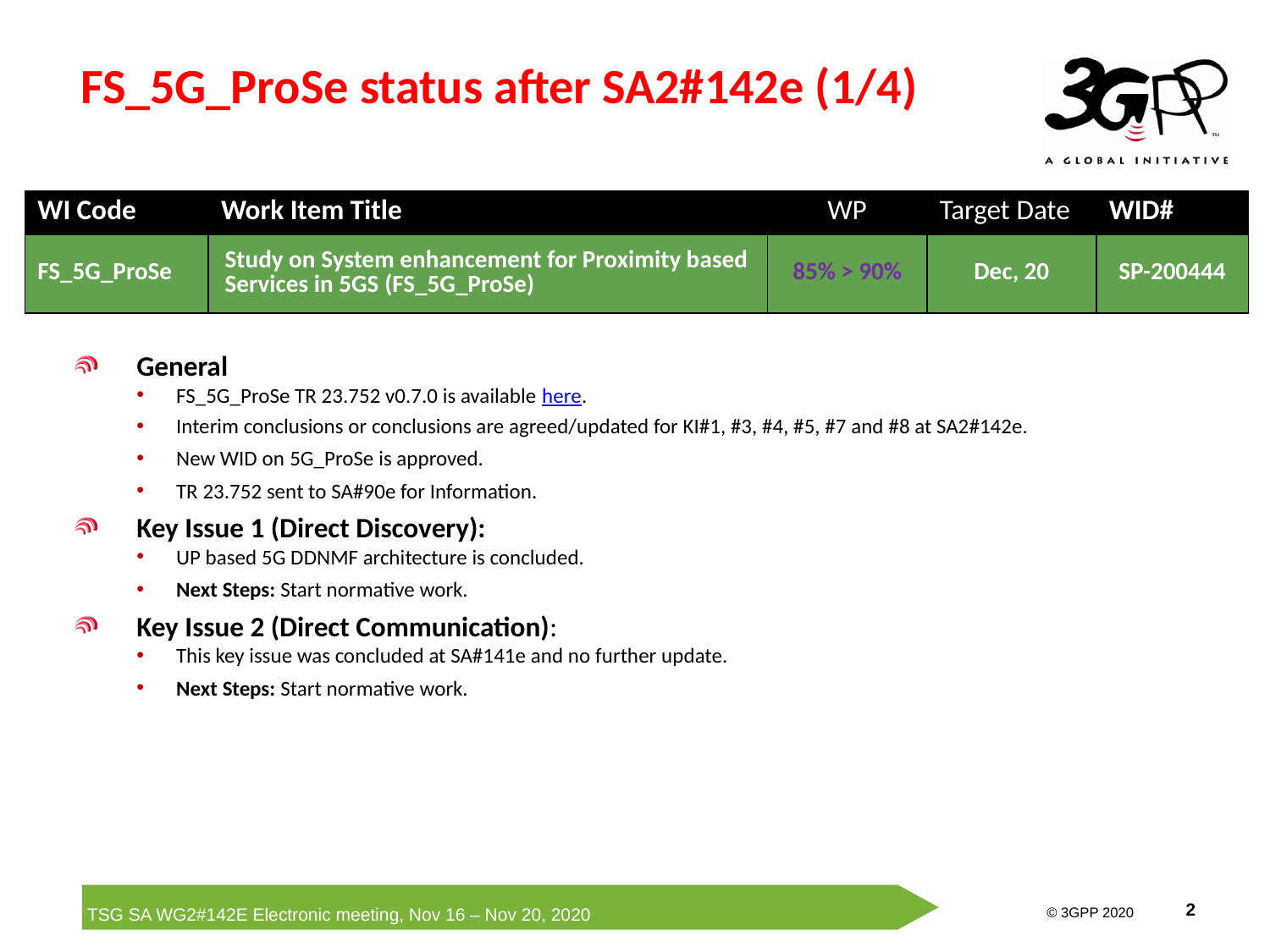

# FS_5G_ProSe status after SA2#142e (1/4)
| WI Code | Work Item Title | WP | Target Date | WID# |
| --- | --- | --- | --- | --- |
| FS\_5G\_ProSe | Study on System enhancement for Proximity based Services in 5GS (FS\_5G\_ProSe) | 85% > 90% | Dec, 20 | SP-200444 |
General
FS_5G_ProSe TR 23.752 v0.7.0 is available here.
Interim conclusions or conclusions are agreed/updated for KI#1, #3, #4, #5, #7 and #8 at SA2#142e.
New WID on 5G_ProSe is approved.
TR 23.752 sent to SA#90e for Information.
Key Issue 1 (Direct Discovery):
UP based 5G DDNMF architecture is concluded.
Next Steps: Start normative work.
Key Issue 2 (Direct Communication):
This key issue was concluded at SA#141e and no further update.
Next Steps: Start normative work.